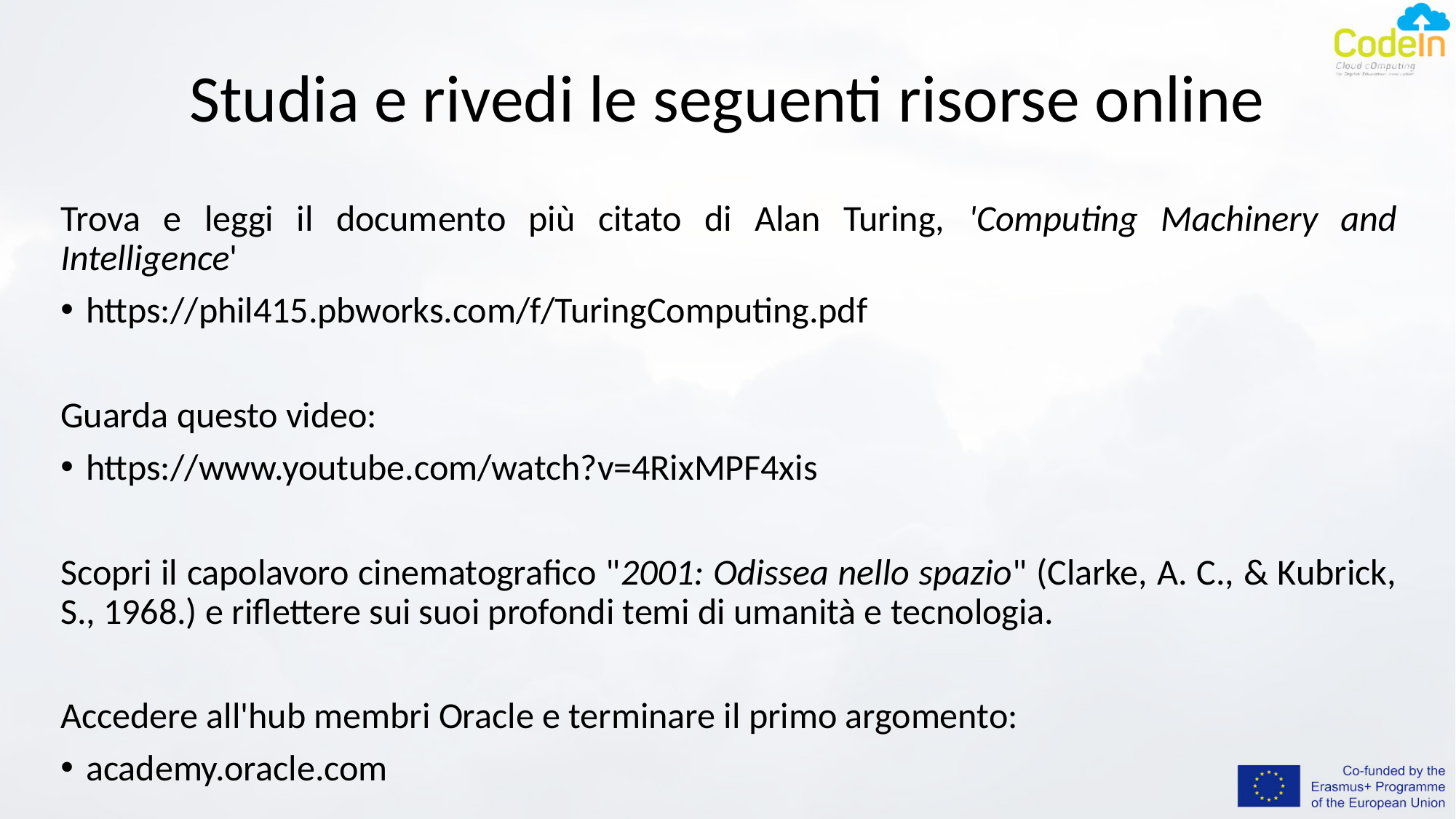

# Studia e rivedi le seguenti risorse online
Trova e leggi il documento più citato di Alan Turing, 'Computing Machinery and Intelligence'
https://phil415.pbworks.com/f/TuringComputing.pdf

Guarda questo video:
https://www.youtube.com/watch?v=4RixMPF4xis

Scopri il capolavoro cinematografico "2001: Odissea nello spazio" (Clarke, A. C., & Kubrick, S., 1968.) e riflettere sui suoi profondi temi di umanità e tecnologia.

Accedere all'hub membri Oracle e terminare il primo argomento:
academy.oracle.com